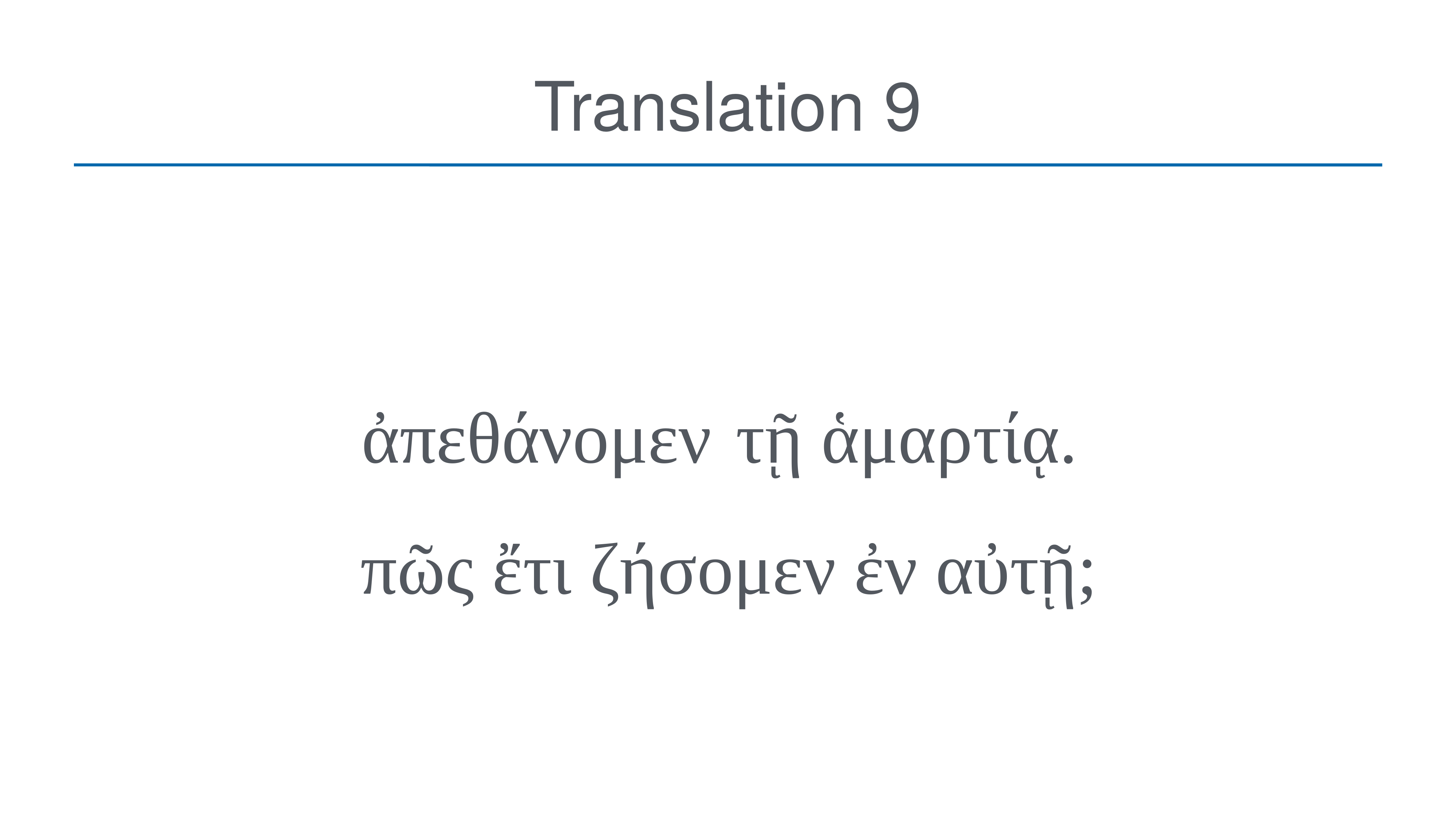

# Translation 9
ἀπεθάνομεν  τῇ ἁμαρτίᾳ.
πῶς ἔτι ζήσομεν ἐν αὐτῇ;